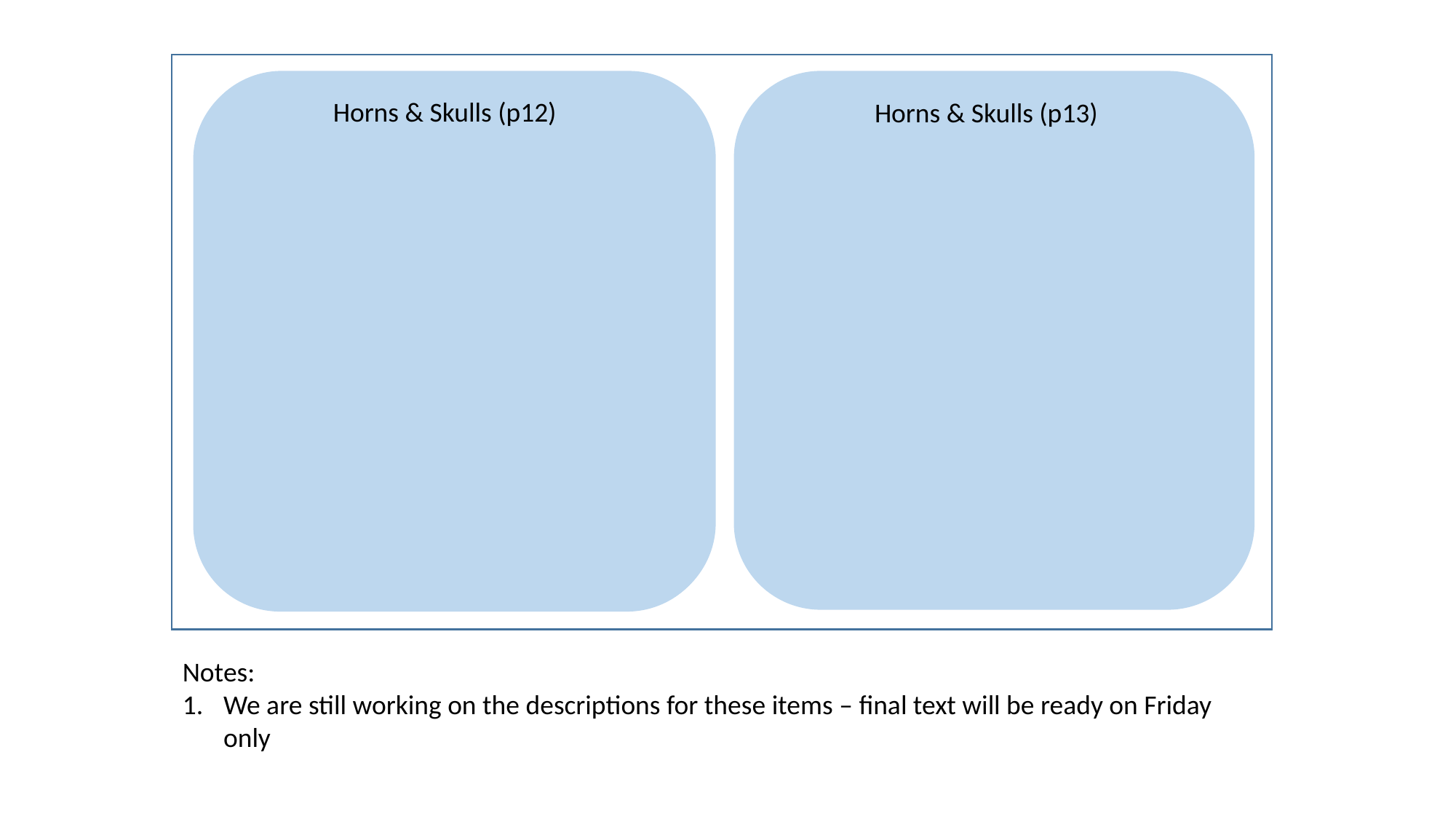

Horns & Skulls (p12)
Horns & Skulls (p13)
Notes:
We are still working on the descriptions for these items – final text will be ready on Friday only